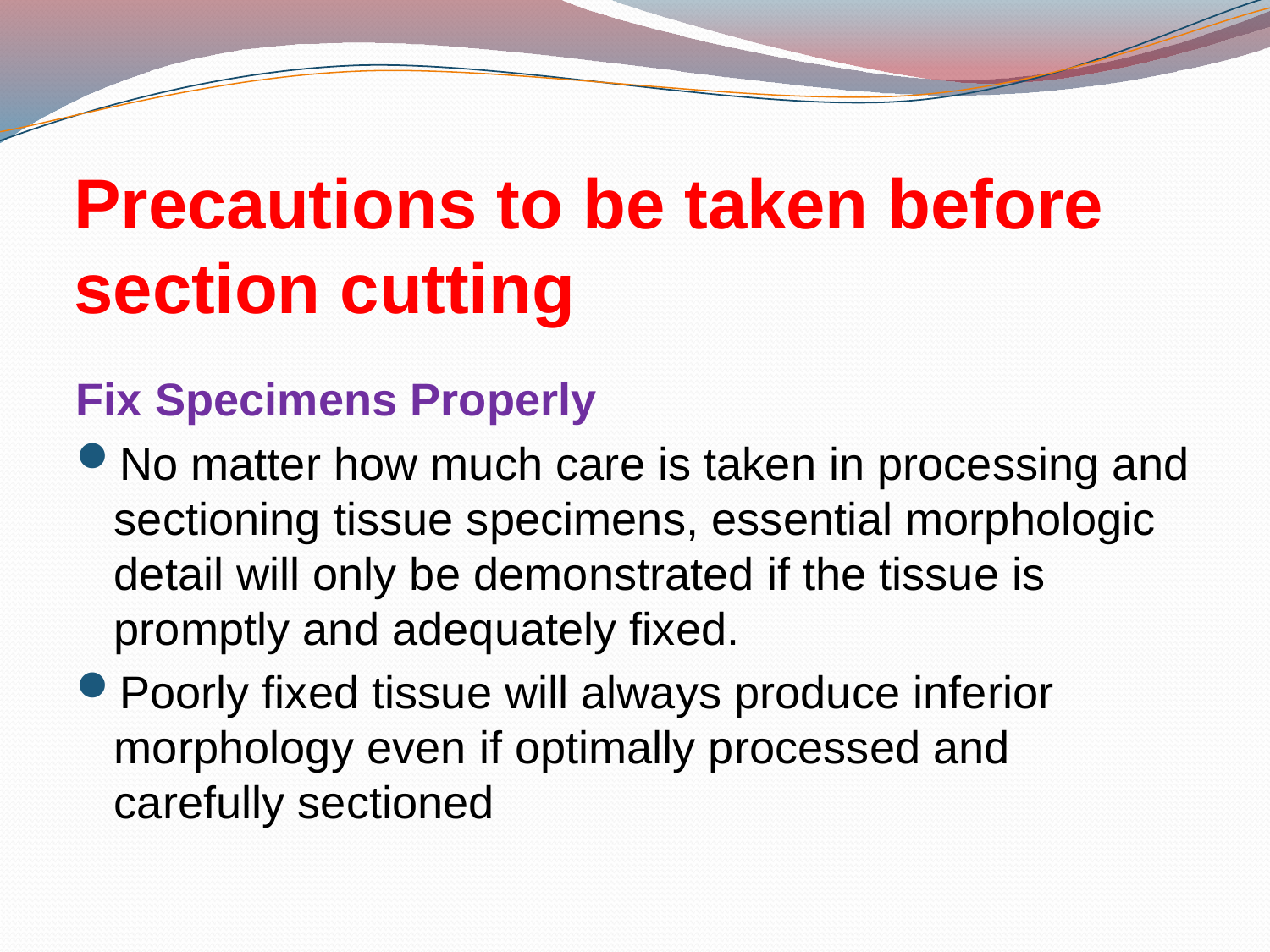

# Precautions to be taken before section cutting
Fix Specimens Properly
No matter how much care is taken in processing and sectioning tissue specimens, essential morphologic detail will only be demonstrated if the tissue is promptly and adequately fixed.
Poorly fixed tissue will always produce inferior morphology even if optimally processed and carefully sectioned